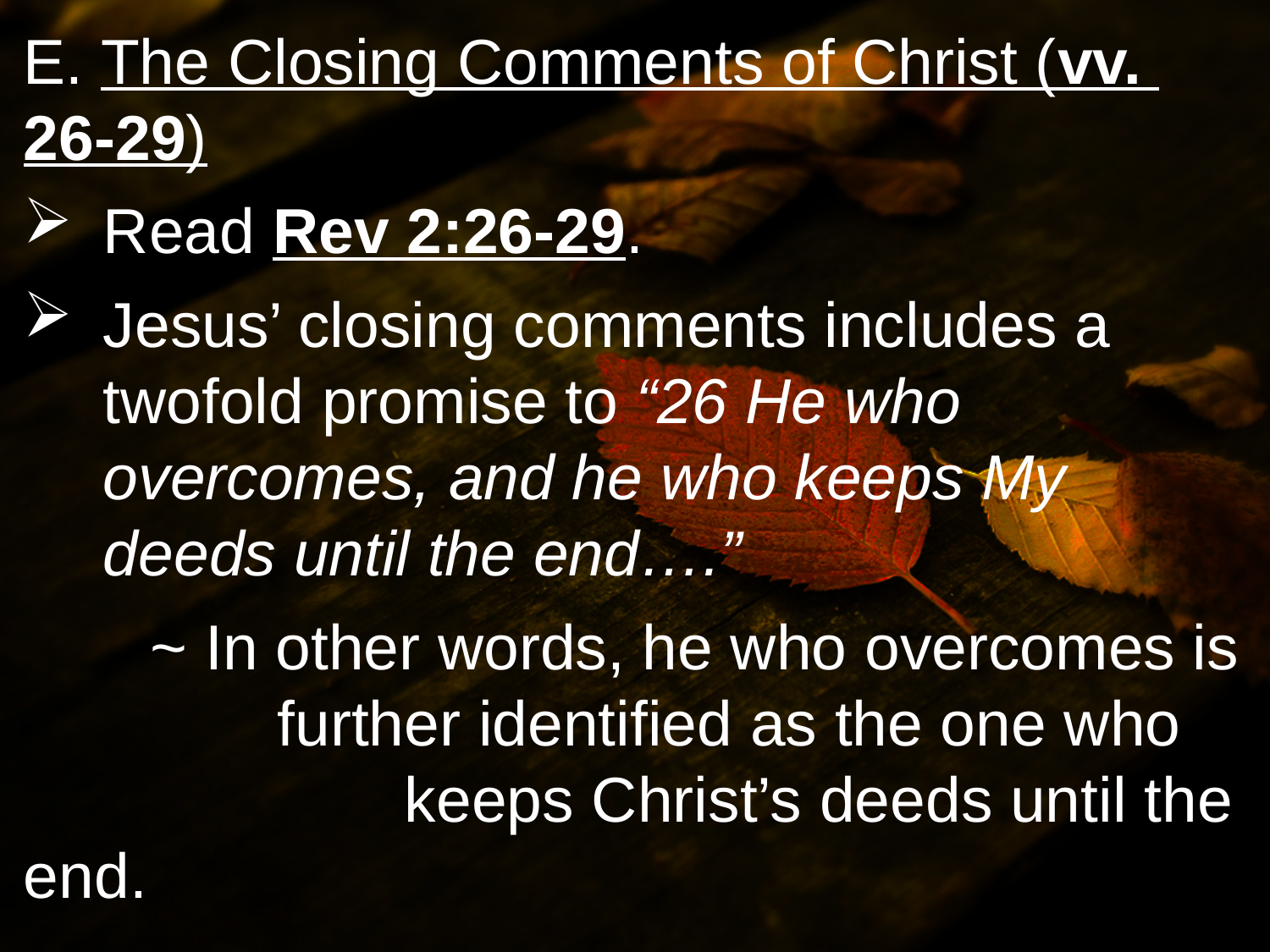

E. The Closing Comments of Christ (vv. 	26-29)
Read Rev 2:26-29.
Jesus’ closing comments includes a twofold promise to “26 He who overcomes, and he who keeps My deeds until the end….”
	~ In other words, he who overcomes is 		further identified as the one who 			keeps Christ’s deeds until the end.